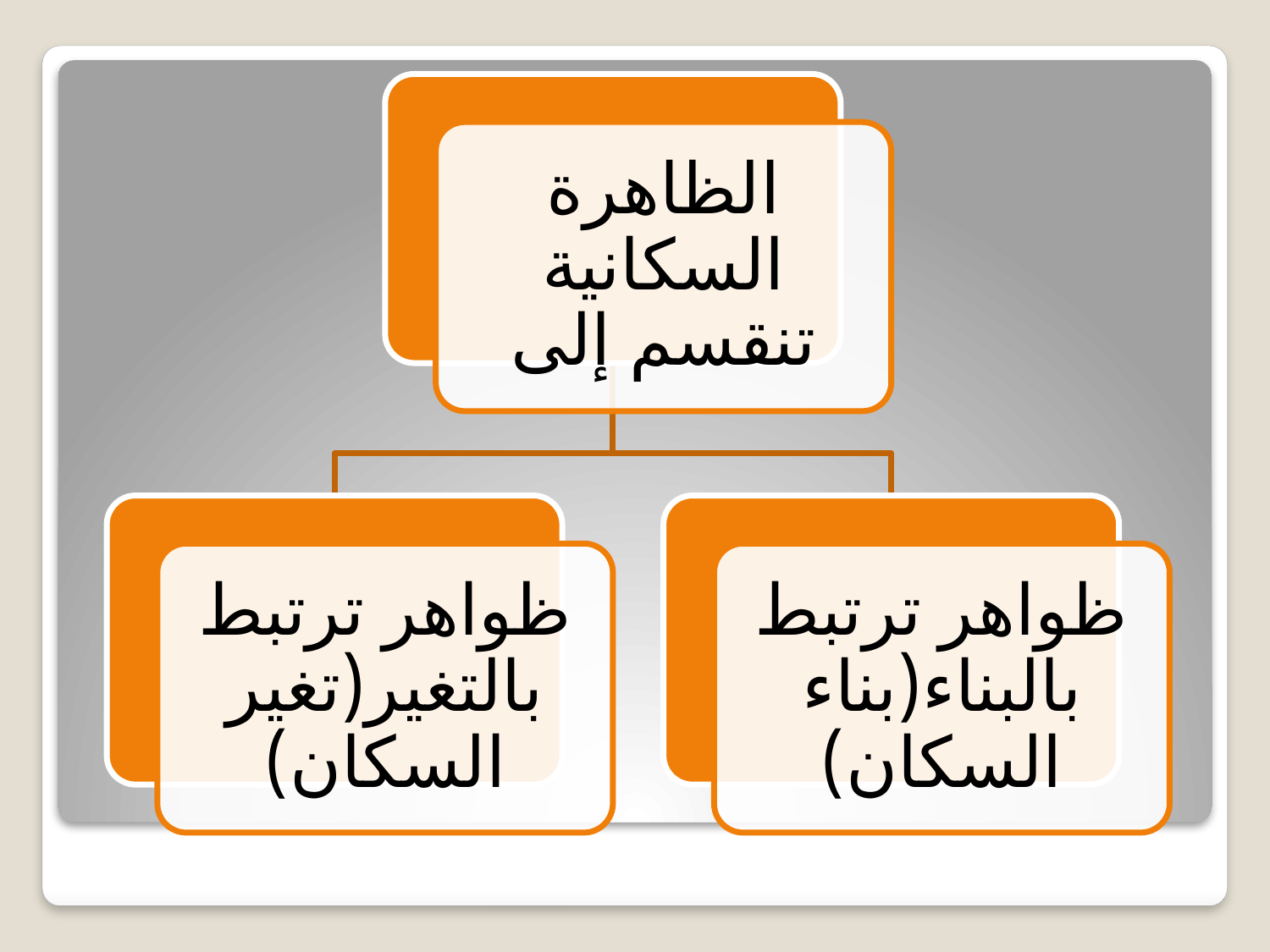

الظاهرة السكانية تنقسم إلى
ظواهر ترتبط بالتغير(تغير السكان)
ظواهر ترتبط بالبناء(بناء السكان)
#